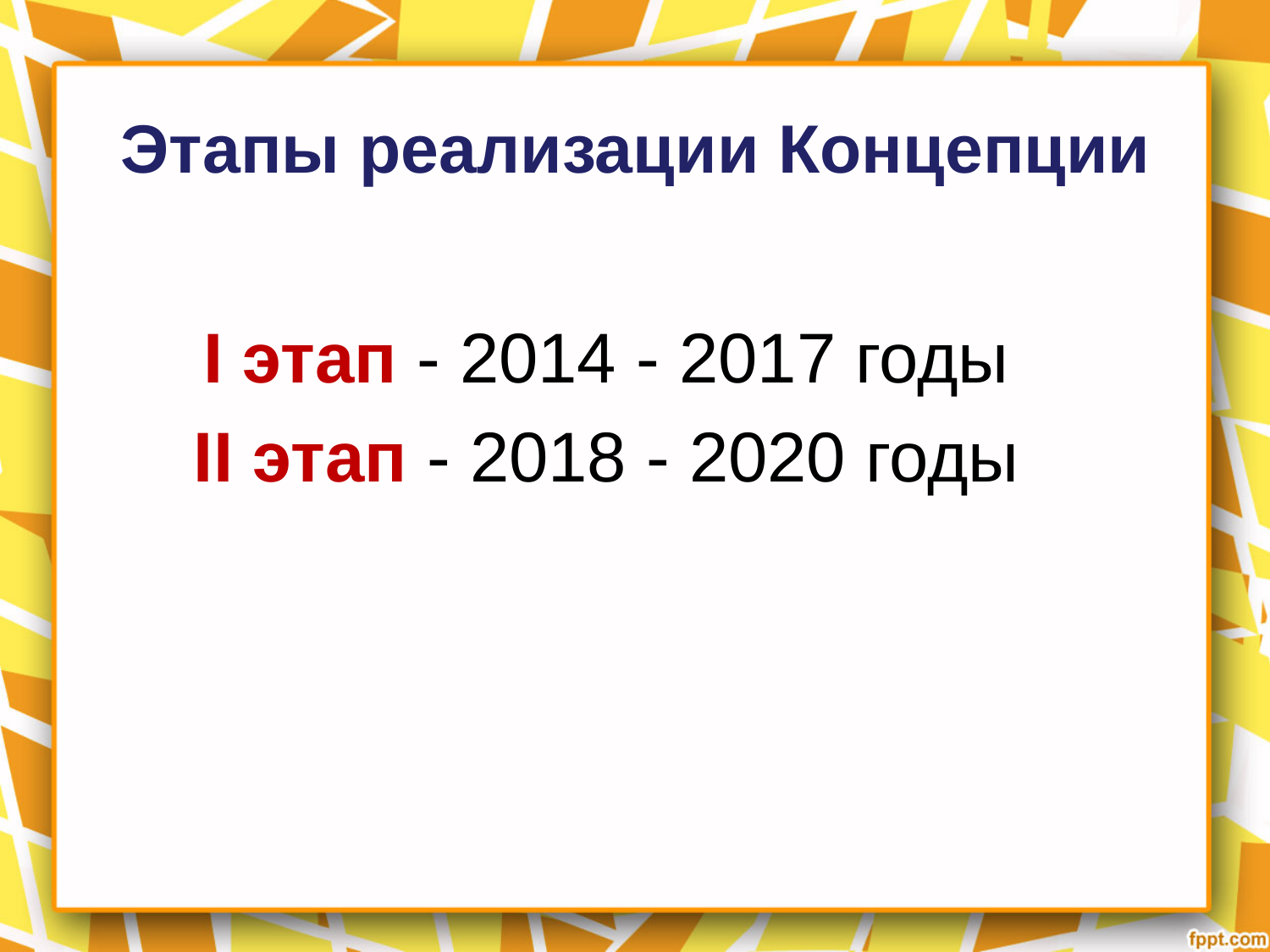

# Этапы реализации Концепции
I этап - 2014 - 2017 годы
II этап - 2018 - 2020 годы